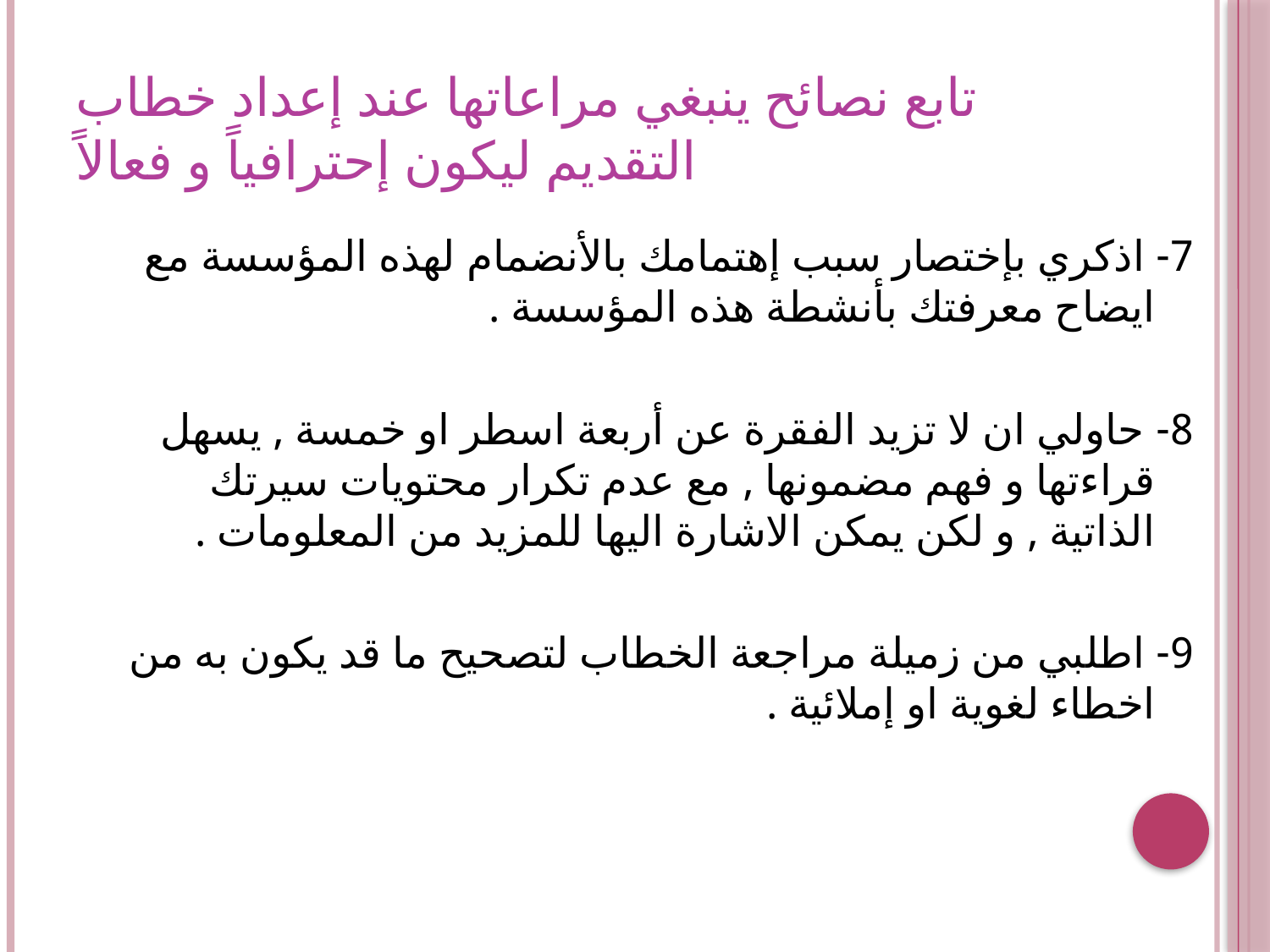

# تابع نصائح ينبغي مراعاتها عند إعداد خطاب التقديم ليكون إحترافياً و فعالاً
7- اذكري بإختصار سبب إهتمامك بالأنضمام لهذه المؤسسة مع ايضاح معرفتك بأنشطة هذه المؤسسة .

8- حاولي ان لا تزيد الفقرة عن أربعة اسطر او خمسة , يسهل قراءتها و فهم مضمونها , مع عدم تكرار محتويات سيرتك الذاتية , و لكن يمكن الاشارة اليها للمزيد من المعلومات .

9- اطلبي من زميلة مراجعة الخطاب لتصحيح ما قد يكون به من اخطاء لغوية او إملائية .